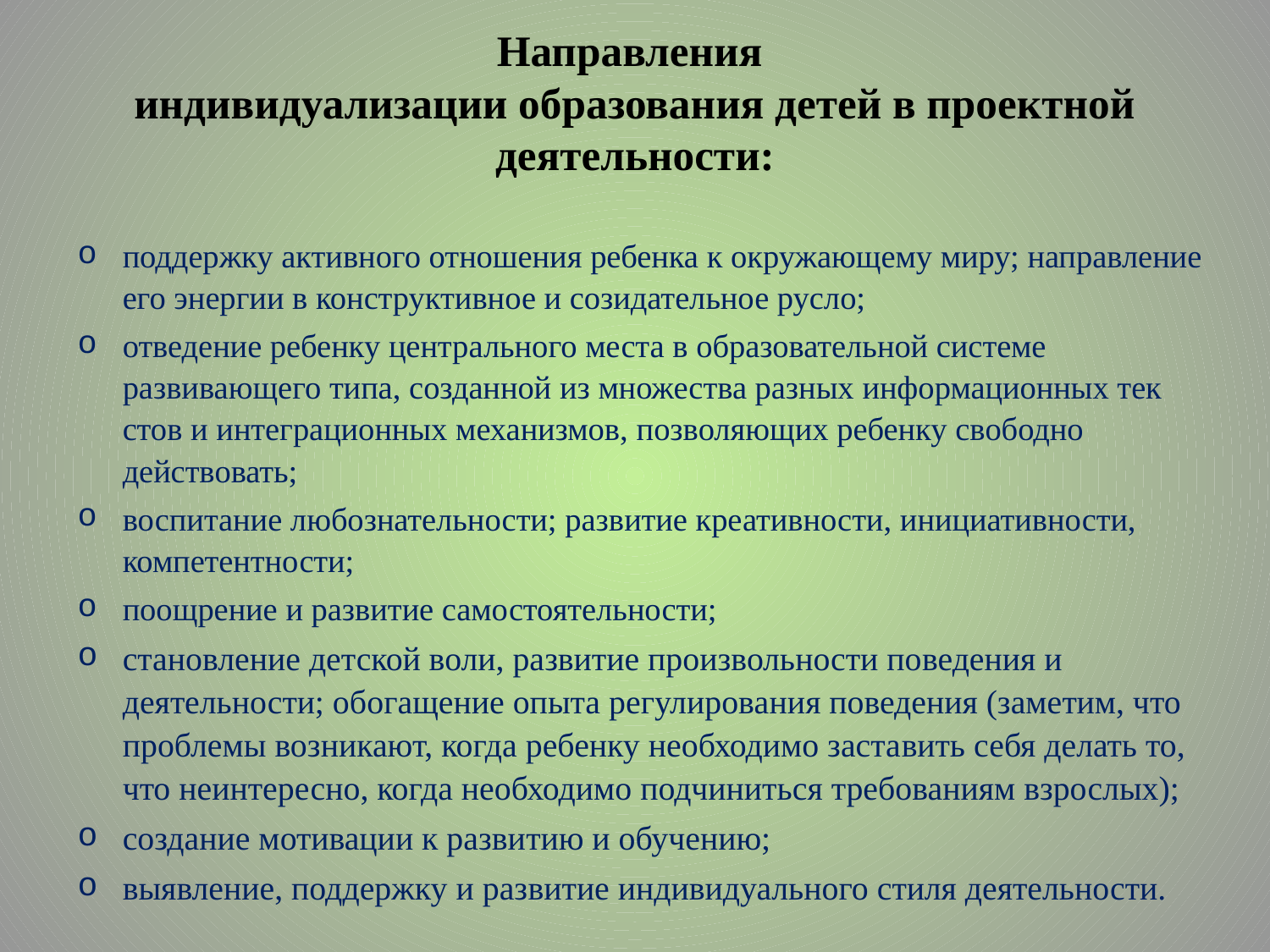

# Направления индивидуализации образования детей в проектной деятельности:
поддержку активного отношения ребенка к окружающему миру; направление его энергии в конструктивное и созидательное русло;
отведение ребенку централь­ного места в образователь­ной системе развивающего типа, созданной из множества разных информационных тек­стов и интеграционных меха­низмов, позволяющих ребенку свободно действовать;
воспитание любознательнос­ти; развитие креативности, инициативности, компетент­ности;
поощрение и развитие само­стоятельности;
становление детской воли, развитие произвольности по­ведения и деятельности; обо­гащение опыта регулирова­ния поведения (заметим, что проблемы возникают, когда ребенку необходимо заста­вить себя делать то, что неин­тересно, когда необходимо подчиниться требованиям взрослых);
создание мотивации к разви­тию и обучению;
выявление, поддержку и раз­витие индивидуального стиля деятельности.